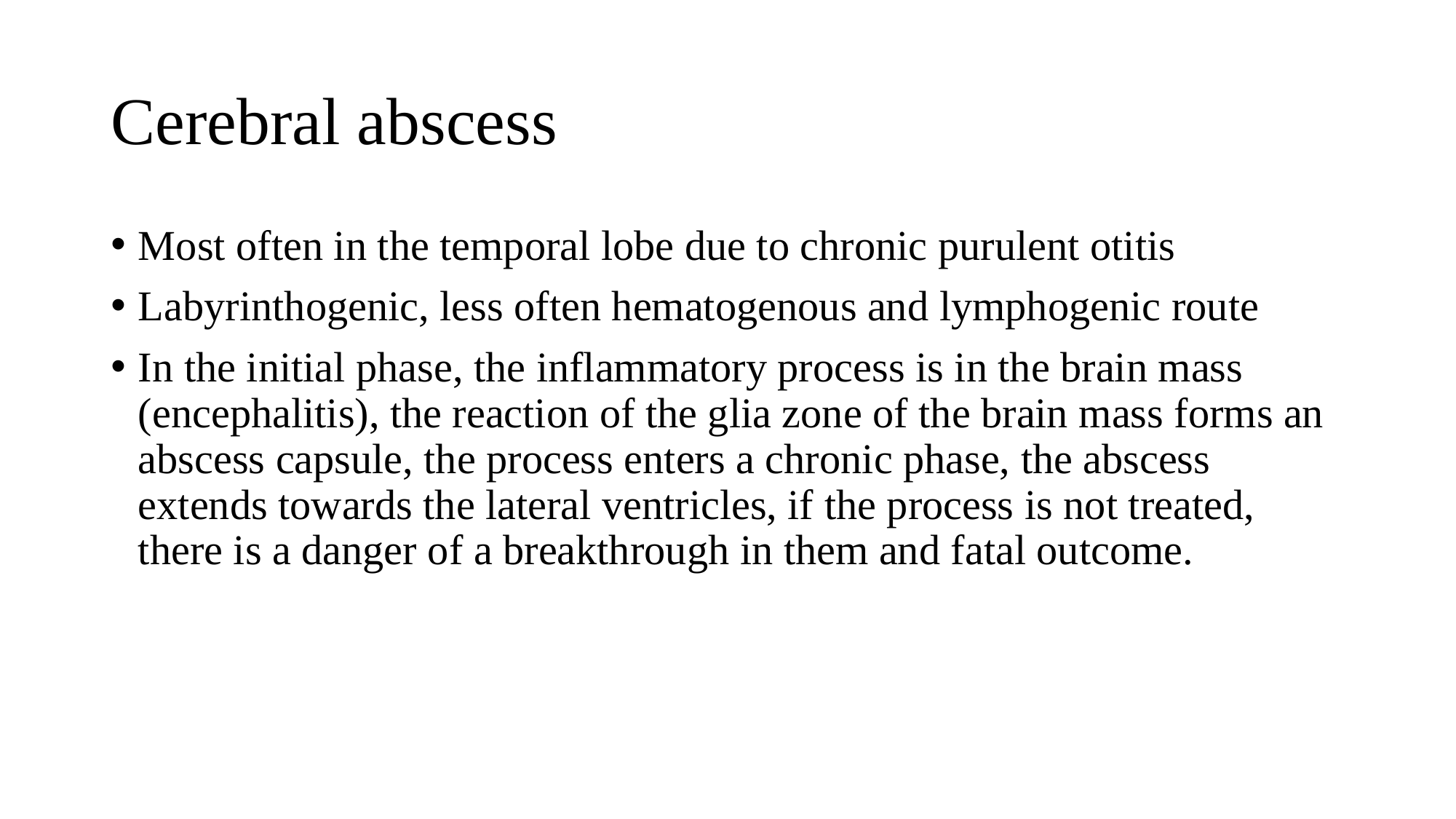

# Cerebral abscess
Most often in the temporal lobe due to chronic purulent otitis
Labyrinthogenic, less often hematogenous and lymphogenic route
In the initial phase, the inflammatory process is in the brain mass (encephalitis), the reaction of the glia zone of the brain mass forms an abscess capsule, the process enters a chronic phase, the abscess extends towards the lateral ventricles, if the process is not treated, there is a danger of a breakthrough in them and fatal outcome.